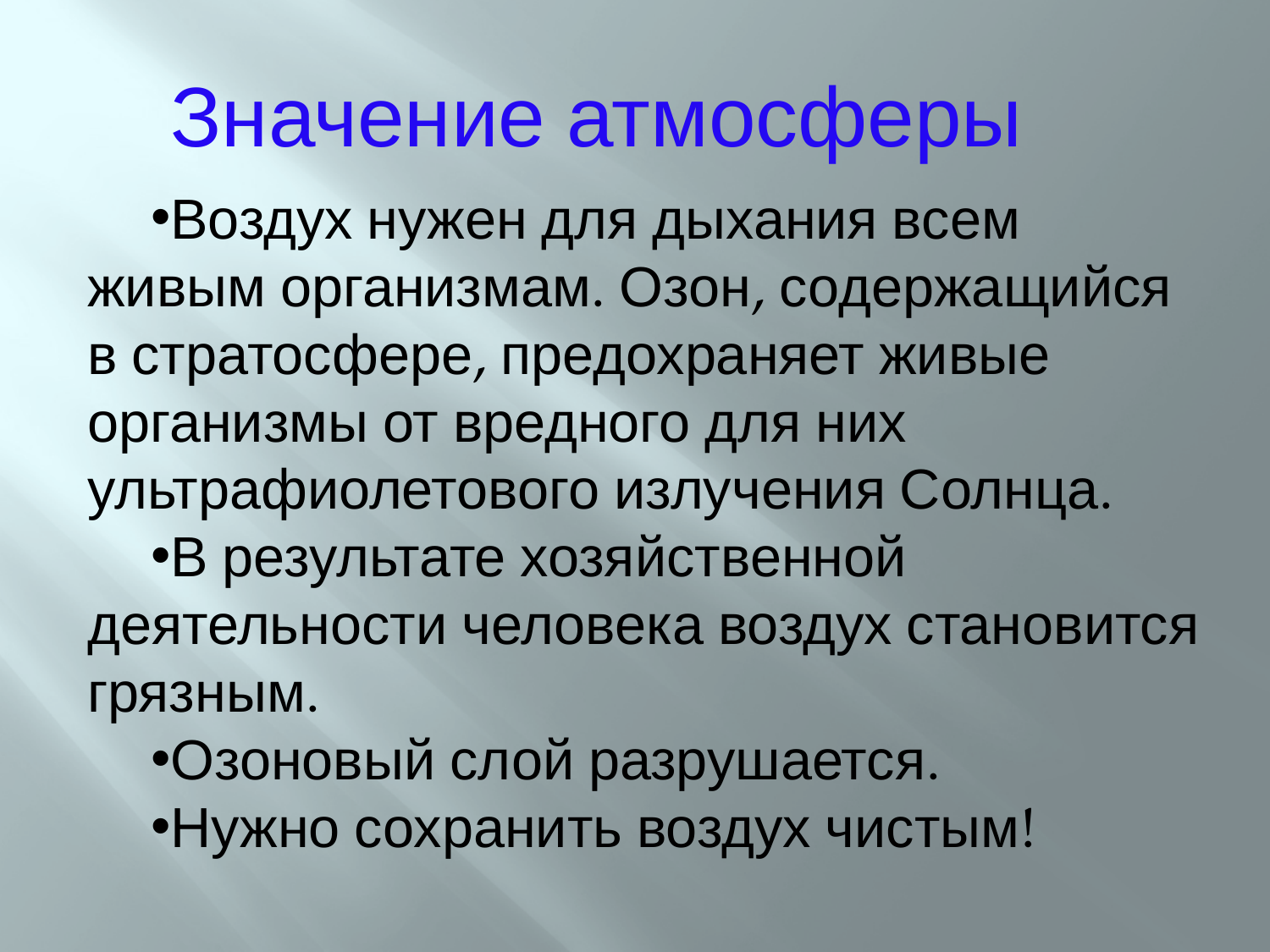

Значение атмосферы
Воздух нужен для дыхания всем живым организмам. Озон, содержащийся в стратосфере, предохраняет живые организмы от вредного для них ультрафиолетового излучения Солнца.
В результате хозяйственной деятельности человека воздух становится грязным.
Озоновый слой разрушается.
Нужно сохранить воздух чистым!